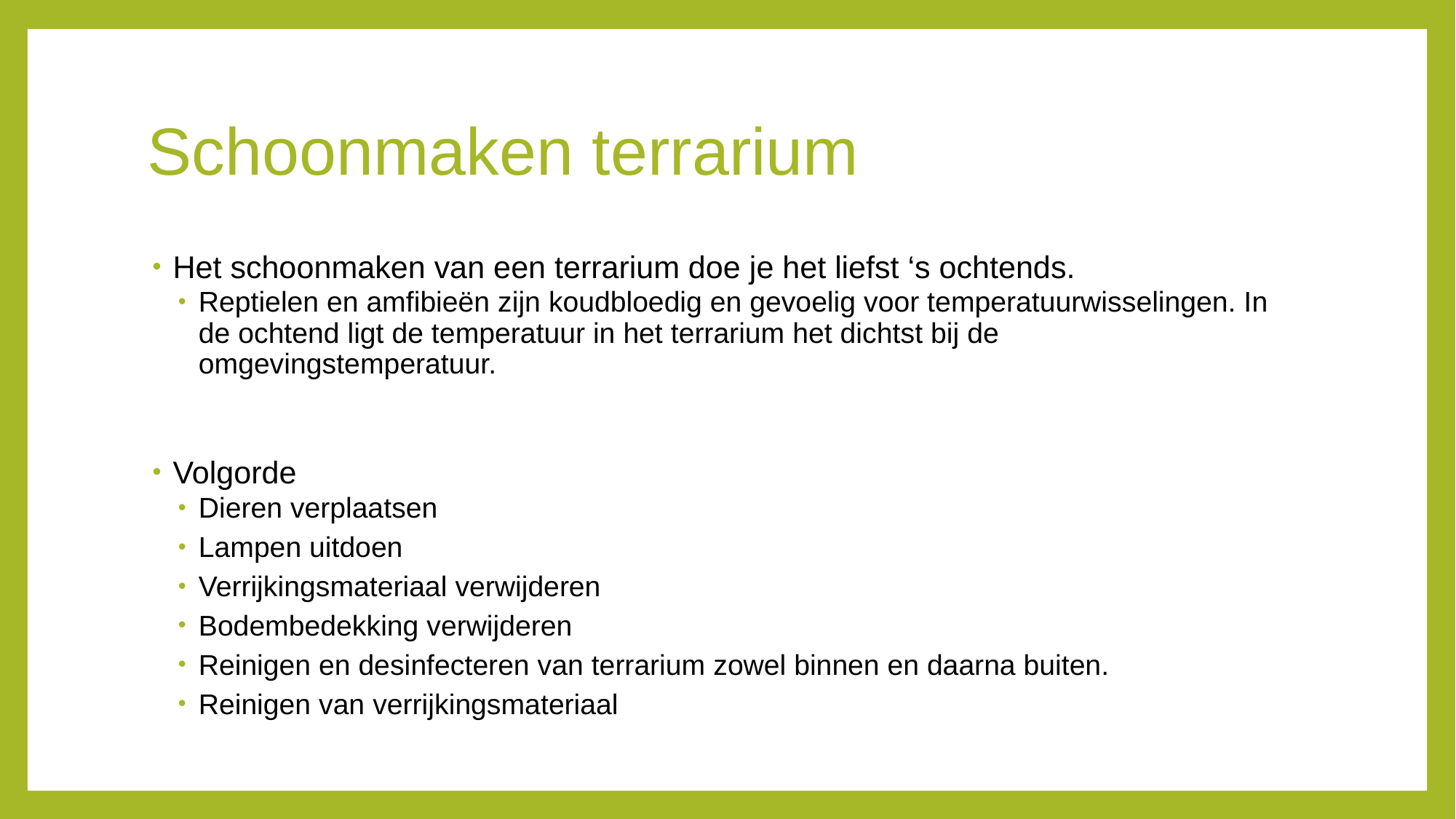

# Schoonmaken terrarium
Het schoonmaken van een terrarium doe je het liefst ‘s ochtends.
Reptielen en amfibieën zijn koudbloedig en gevoelig voor temperatuurwisselingen. In de ochtend ligt de temperatuur in het terrarium het dichtst bij de omgevingstemperatuur.

Volgorde
Dieren verplaatsen
Lampen uitdoen
Verrijkingsmateriaal verwijderen
Bodembedekking verwijderen
Reinigen en desinfecteren van terrarium zowel binnen en daarna buiten.
Reinigen van verrijkingsmateriaal